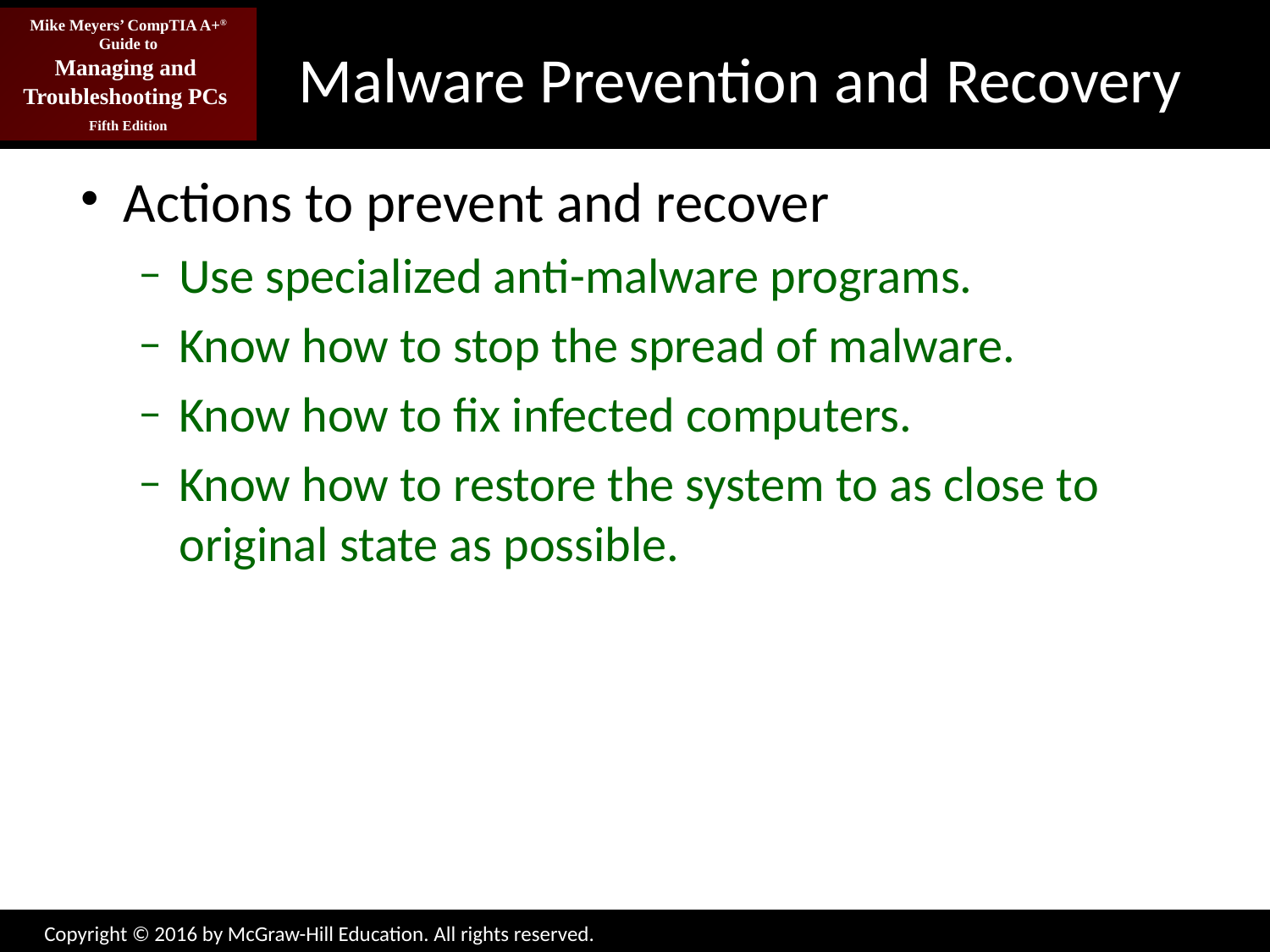

# Malware Prevention and Recovery
Actions to prevent and recover
Use specialized anti-malware programs.
Know how to stop the spread of malware.
Know how to fix infected computers.
Know how to restore the system to as close to original state as possible.